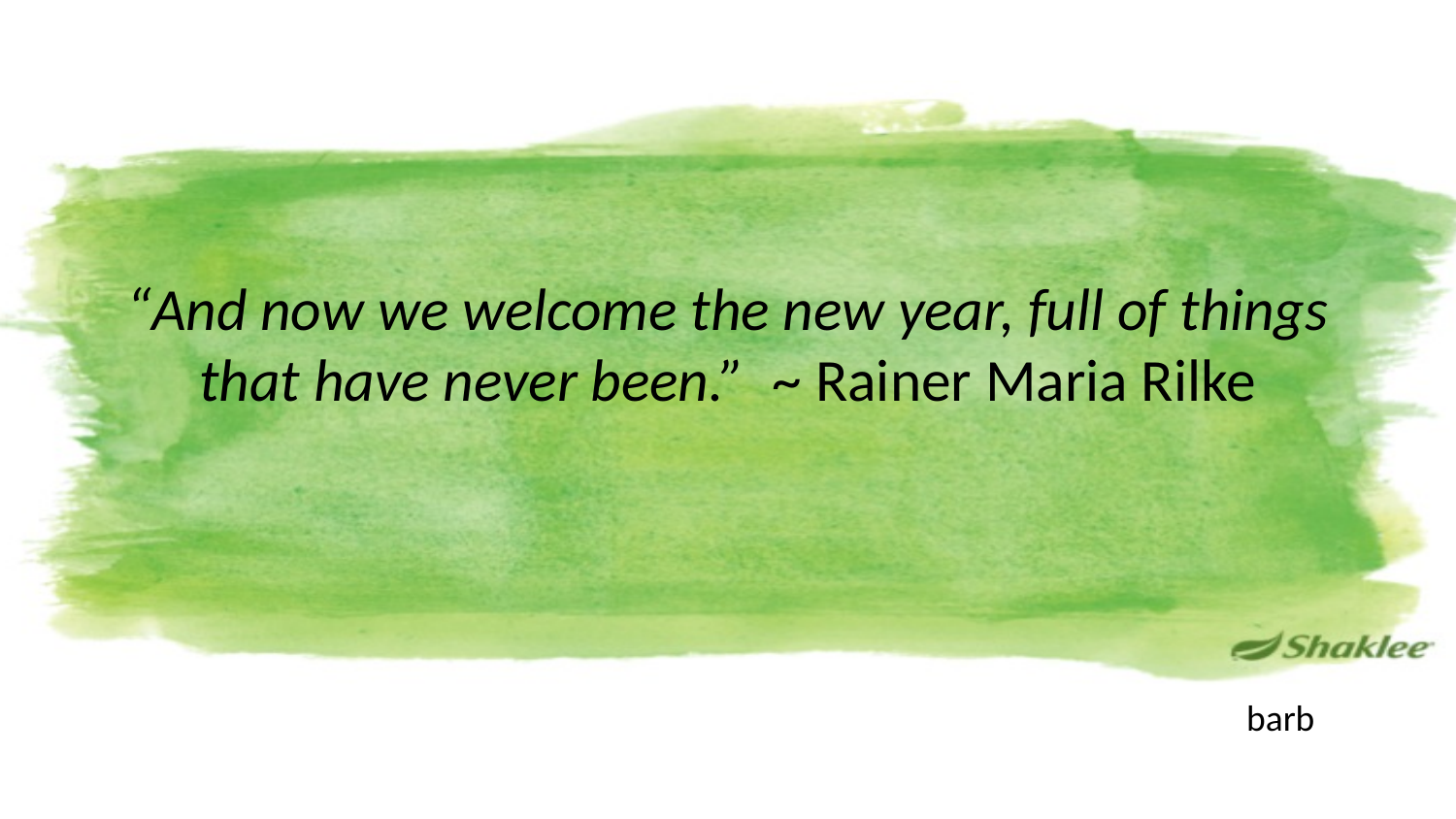

# “And now we welcome the new year, full of things that have never been.”  ~ Rainer Maria Rilke
barb